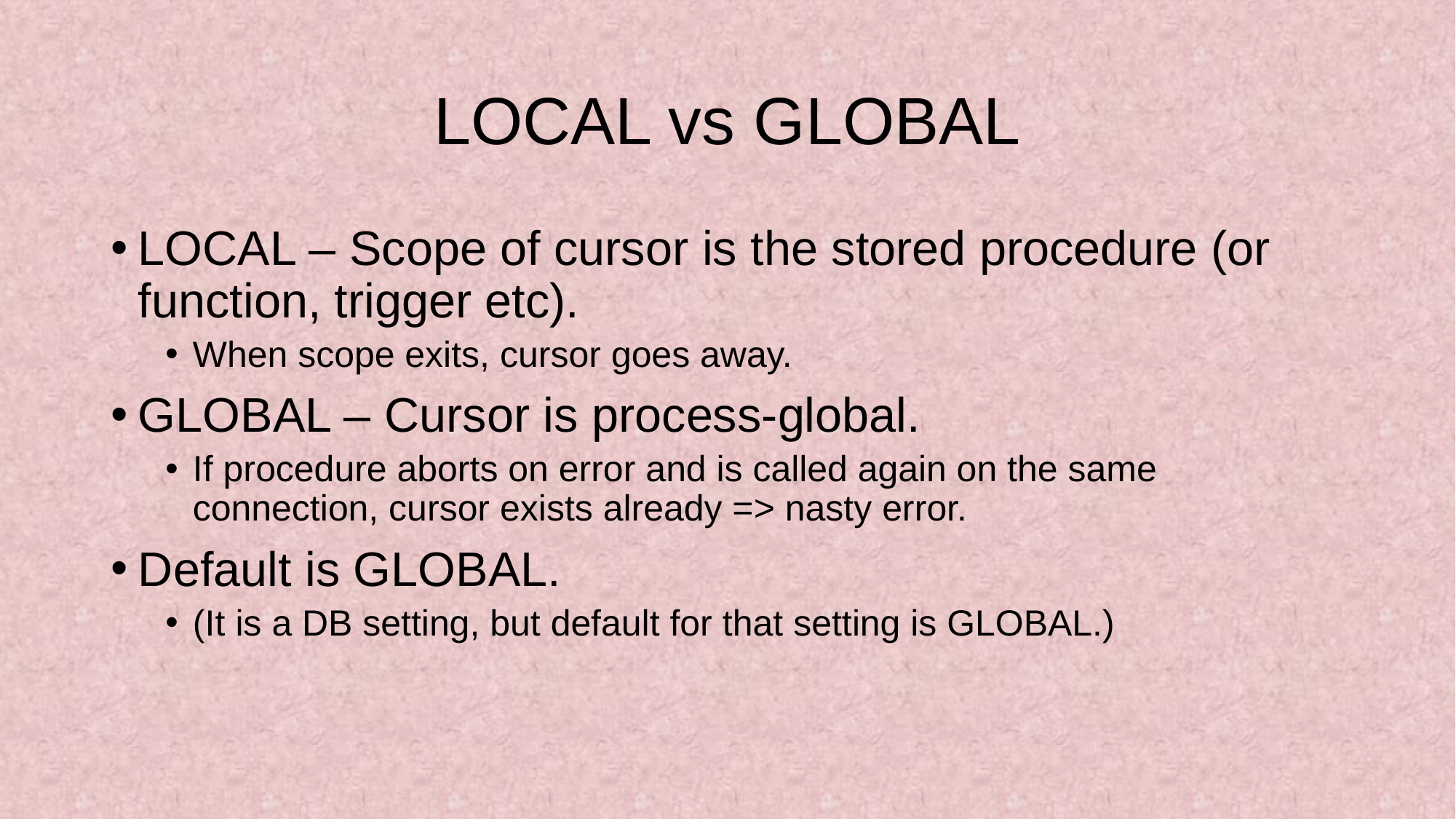

# LOCAL vs GLOBAL
LOCAL – Scope of cursor is the stored procedure (or function, trigger etc).
When scope exits, cursor goes away.
GLOBAL – Cursor is process-global.
If procedure aborts on error and is called again on the same connection, cursor exists already => nasty error.
Default is GLOBAL.
(It is a DB setting, but default for that setting is GLOBAL.)